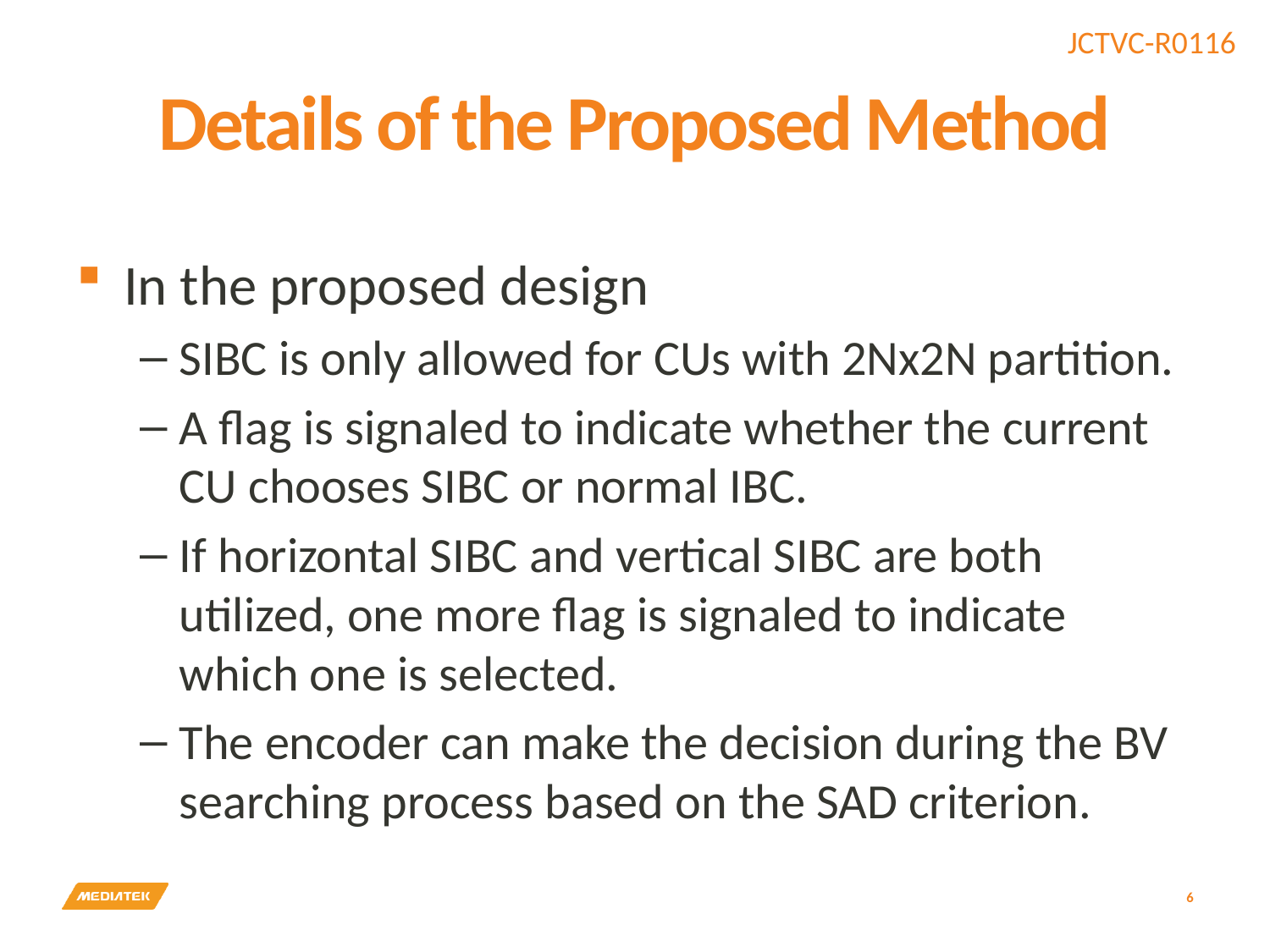

# Details of the Proposed Method
In the proposed design
SIBC is only allowed for CUs with 2Nx2N partition.
A flag is signaled to indicate whether the current CU chooses SIBC or normal IBC.
If horizontal SIBC and vertical SIBC are both utilized, one more flag is signaled to indicate which one is selected.
The encoder can make the decision during the BV searching process based on the SAD criterion.
6